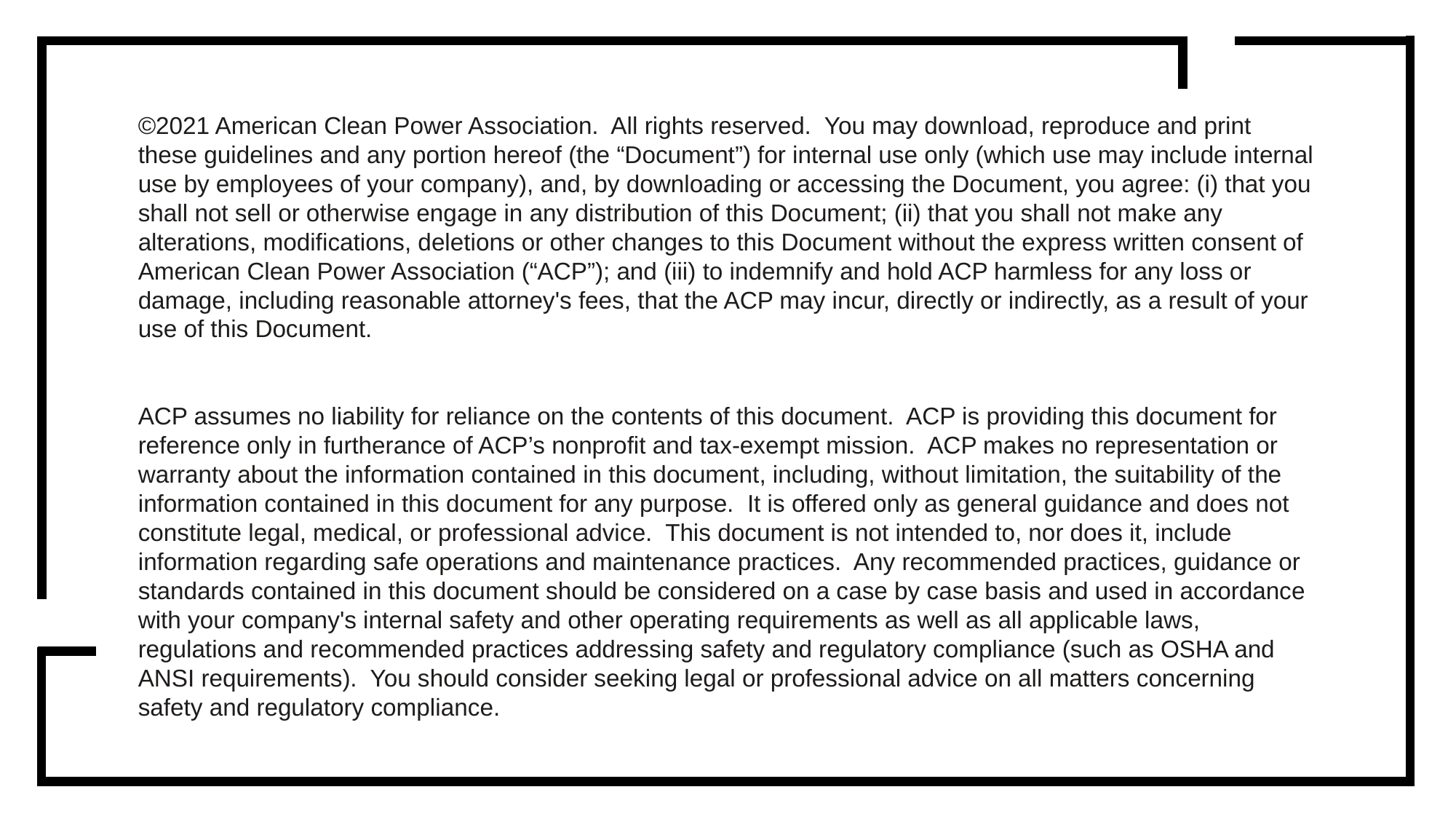

©2021 American Clean Power Association.  All rights reserved.  You may download, reproduce and print these guidelines and any portion hereof (the “Document”) for internal use only (which use may include internal use by employees of your company), and, by downloading or accessing the Document, you agree: (i) that you shall not sell or otherwise engage in any distribution of this Document; (ii) that you shall not make any alterations, modifications, deletions or other changes to this Document without the express written consent of American Clean Power Association (“ACP”); and (iii) to indemnify and hold ACP harmless for any loss or damage, including reasonable attorney's fees, that the ACP may incur, directly or indirectly, as a result of your use of this Document.

ACP assumes no liability for reliance on the contents of this document.  ACP is providing this document for reference only in furtherance of ACP’s nonprofit and tax-exempt mission.  ACP makes no representation or warranty about the information contained in this document, including, without limitation, the suitability of the information contained in this document for any purpose.  It is offered only as general guidance and does not constitute legal, medical, or professional advice.  This document is not intended to, nor does it, include information regarding safe operations and maintenance practices.  Any recommended practices, guidance or standards contained in this document should be considered on a case by case basis and used in accordance with your company's internal safety and other operating requirements as well as all applicable laws, regulations and recommended practices addressing safety and regulatory compliance (such as OSHA and ANSI requirements).  You should consider seeking legal or professional advice on all matters concerning safety and regulatory compliance.
CONFIDENTIAL